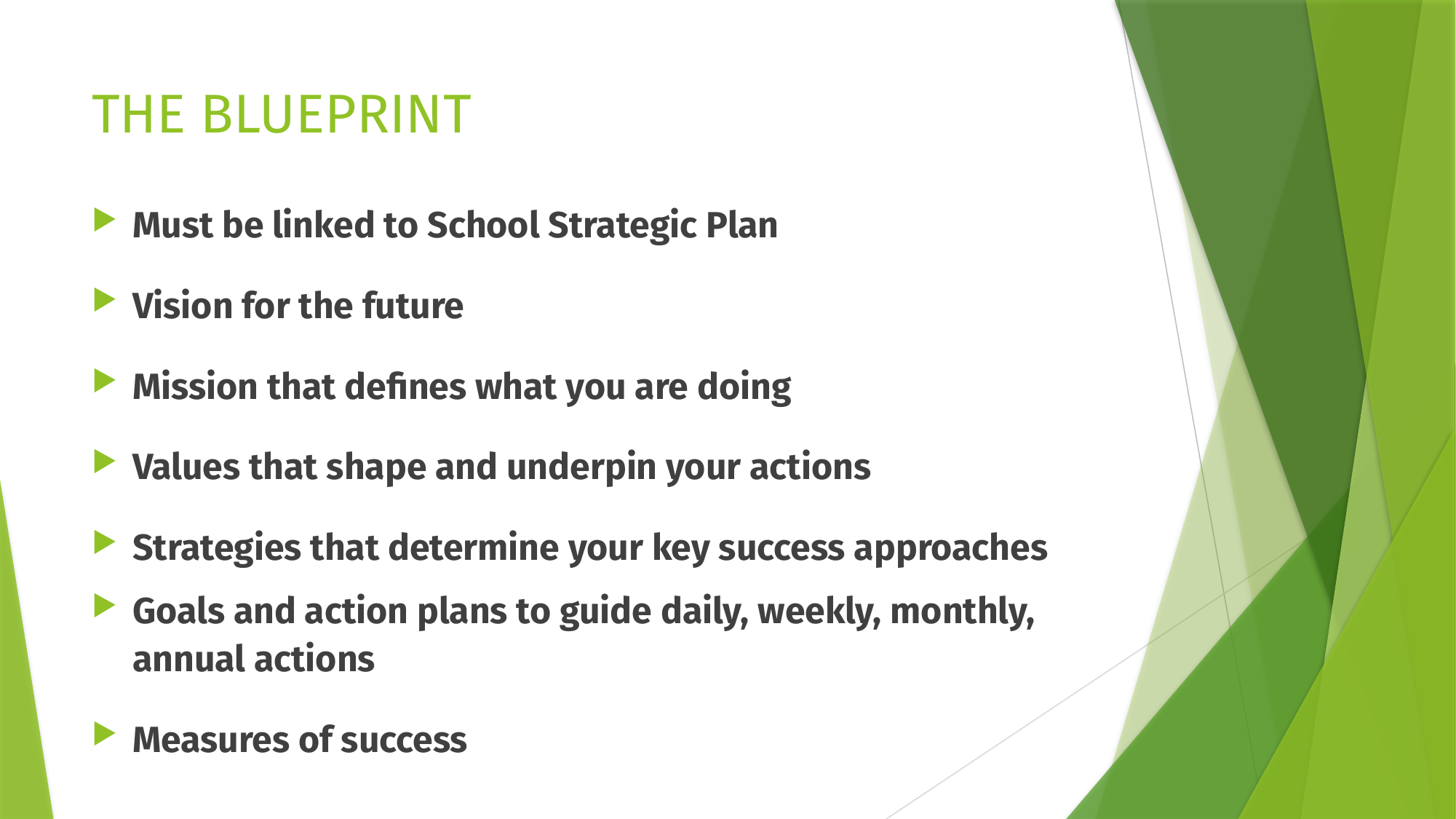

# THE BLUEPRINT
Must be linked to School Strategic Plan
Vision for the future
Mission that defines what you are doing
Values that shape and underpin your actions
Strategies that determine your key success approaches
Goals and action plans to guide daily, weekly, monthly, annual actions
Measures of success